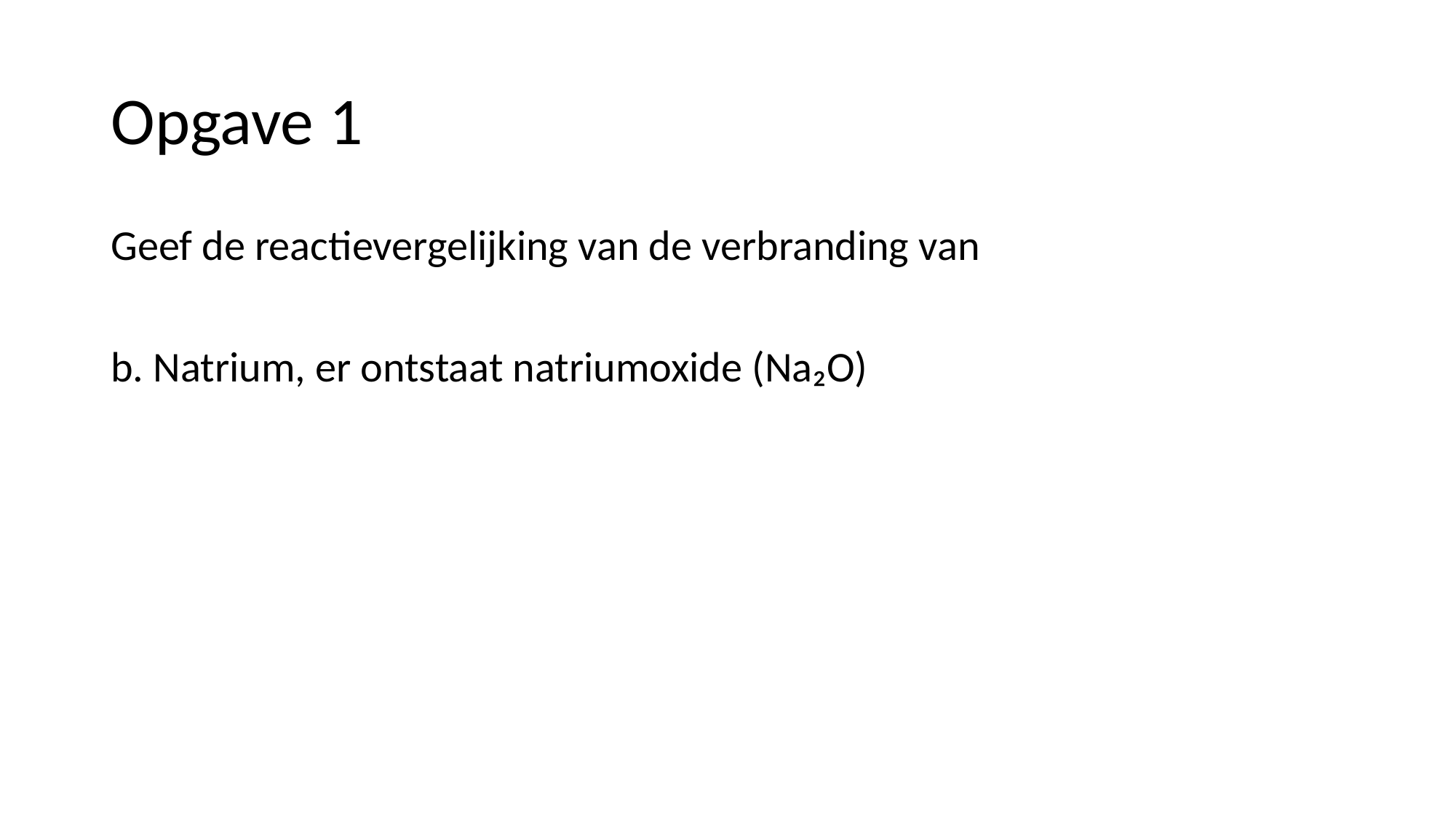

# Opgave 1
Geef de reactievergelijking van de verbranding van

b. Natrium, er ontstaat natriumoxide (Na₂O)